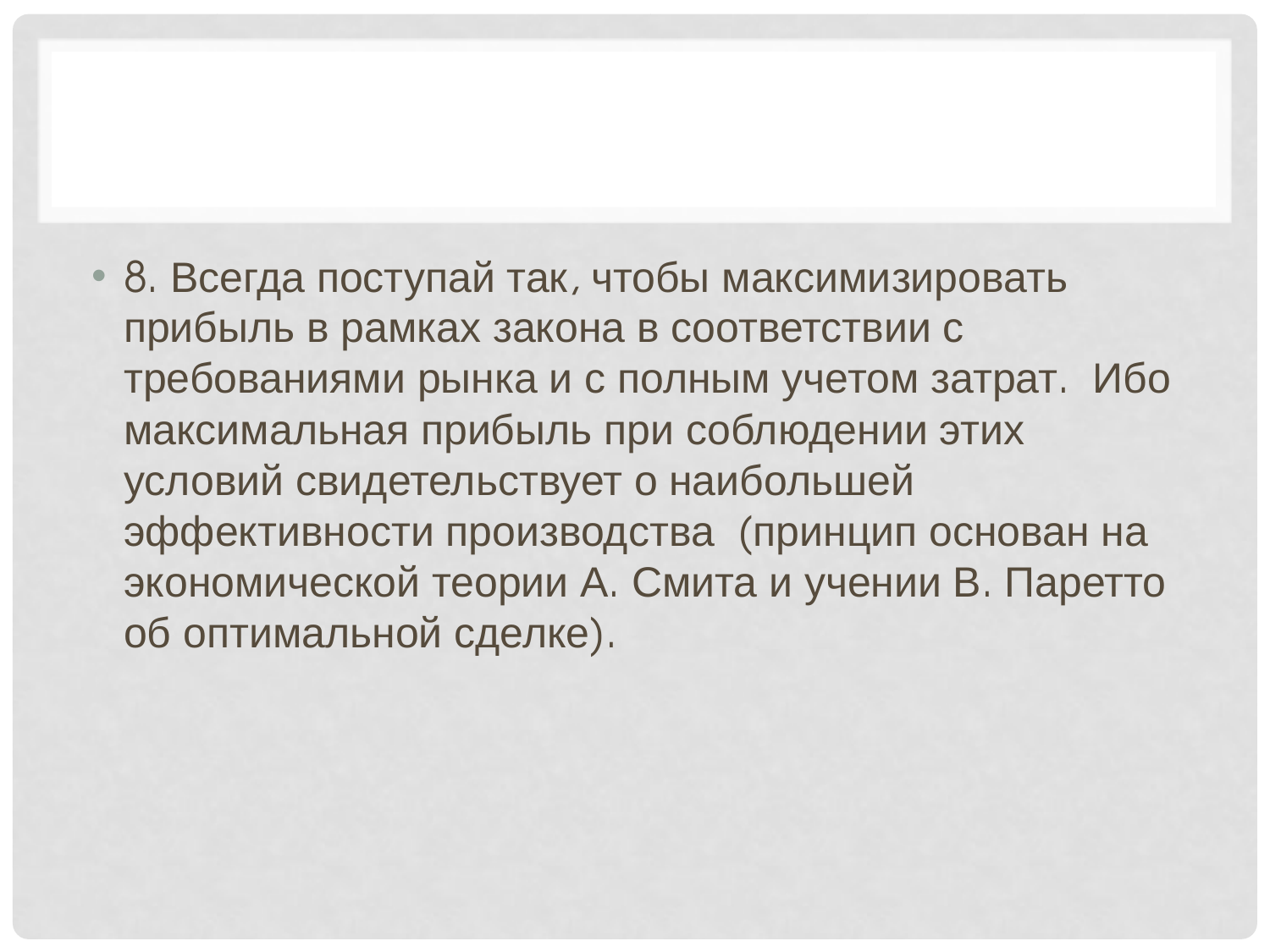

#
8. Всегда поступай так, чтобы максимизировать прибыль в рамках закона в соответствии с требованиями рынка и с полным учетом затрат.  Ибо максимальная прибыль при соблюдении этих условий свидетельствует о наибольшей эффективности производства  (принцип основан на экономической теории А. Смита и учении В. Паретто об оптимальной сделке).